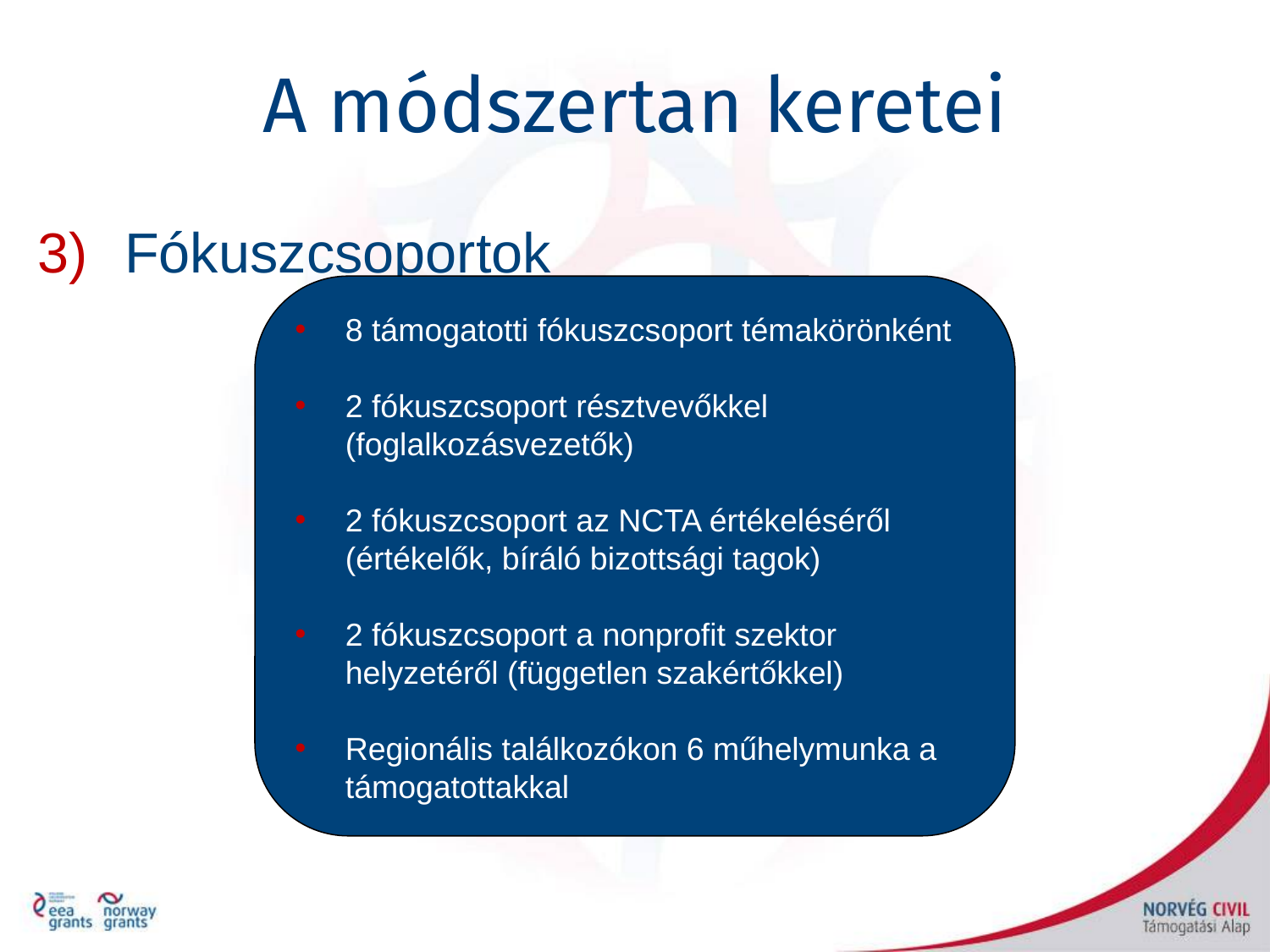

A módszertan keretei
 Fókuszcsoportok

8 támogatotti fókuszcsoport témakörönként

2 fókuszcsoport résztvevőkkel (foglalkozásvezetők)

2 fókuszcsoport az NCTA értékeléséről (értékelők, bíráló bizottsági tagok)

2 fókuszcsoport a nonprofit szektor helyzetéről (független szakértőkkel)

Regionális találkozókon 6 műhelymunka a támogatottakkal